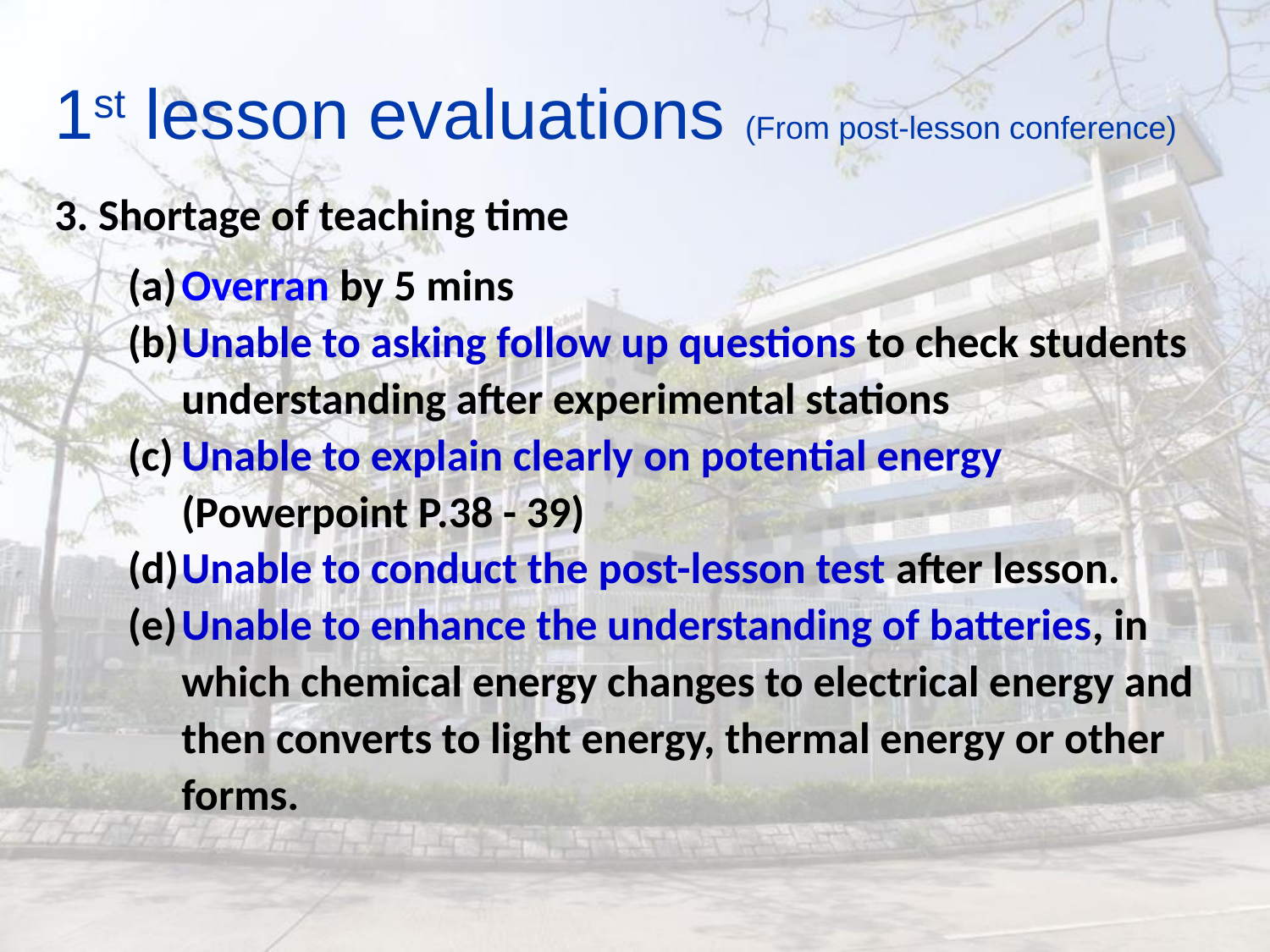

# 1st lesson evaluations (From post-lesson conference)
3. Shortage of teaching time
Overran by 5 mins
Unable to asking follow up questions to check students understanding after experimental stations
Unable to explain clearly on potential energy (Powerpoint P.38 - 39)
Unable to conduct the post-lesson test after lesson.
Unable to enhance the understanding of batteries, in which chemical energy changes to electrical energy and then converts to light energy, thermal energy or other forms.